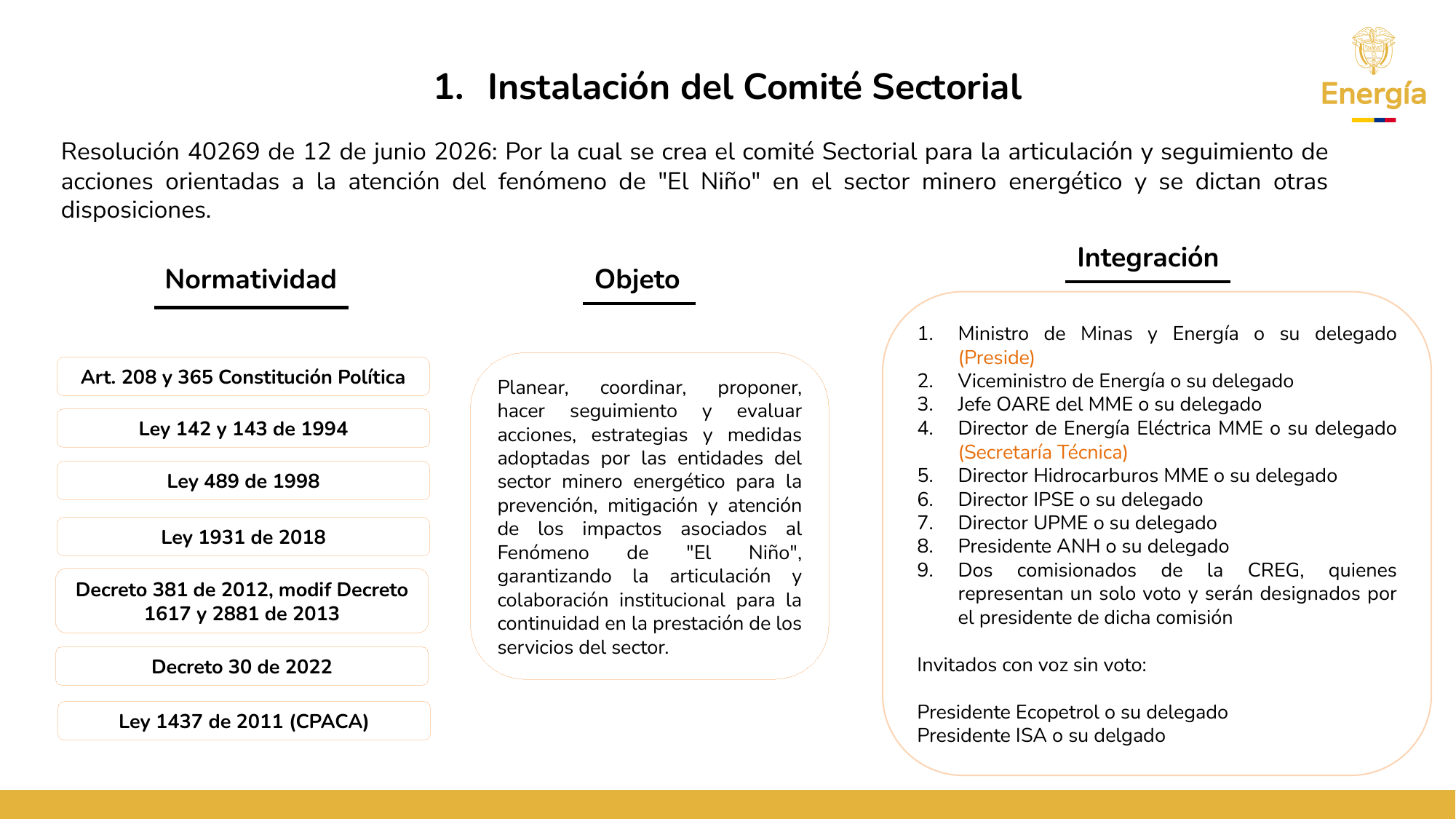

Instalación del Comité Sectorial
Resolución 40269 de 12 de junio 2026: Por la cual se crea el comité Sectorial para la articulación y seguimiento de acciones orientadas a la atención del fenómeno de "El Niño" en el sector minero energético y se dictan otras disposiciones.
Integración
Normatividad
Objeto
Ministro de Minas y Energía o su delegado (Preside)
Viceministro de Energía o su delegado
Jefe OARE del MME o su delegado
Director de Energía Eléctrica MME o su delegado (Secretaría Técnica)
Director Hidrocarburos MME o su delegado
Director IPSE o su delegado
Director UPME o su delegado
Presidente ANH o su delegado
Dos comisionados de la CREG, quienes representan un solo voto y serán designados por el presidente de dicha comisión

Invitados con voz sin voto:

Presidente Ecopetrol o su delegado
Presidente ISA o su delgado
Planear, coordinar, proponer, hacer seguimiento y evaluar acciones, estrategias y medidas adoptadas por las entidades del sector minero energético para la prevención, mitigación y atención de los impactos asociados al Fenómeno de "El Niño", garantizando la articulación y colaboración institucional para la continuidad en la prestación de los servicios del sector.
Art. 208 y 365 Constitución Política
Ley 142 y 143 de 1994
Ley 489 de 1998
Ley 1931 de 2018
Decreto 381 de 2012, modif Decreto 1617 y 2881 de 2013
Decreto 30 de 2022
Ley 1437 de 2011 (CPACA)